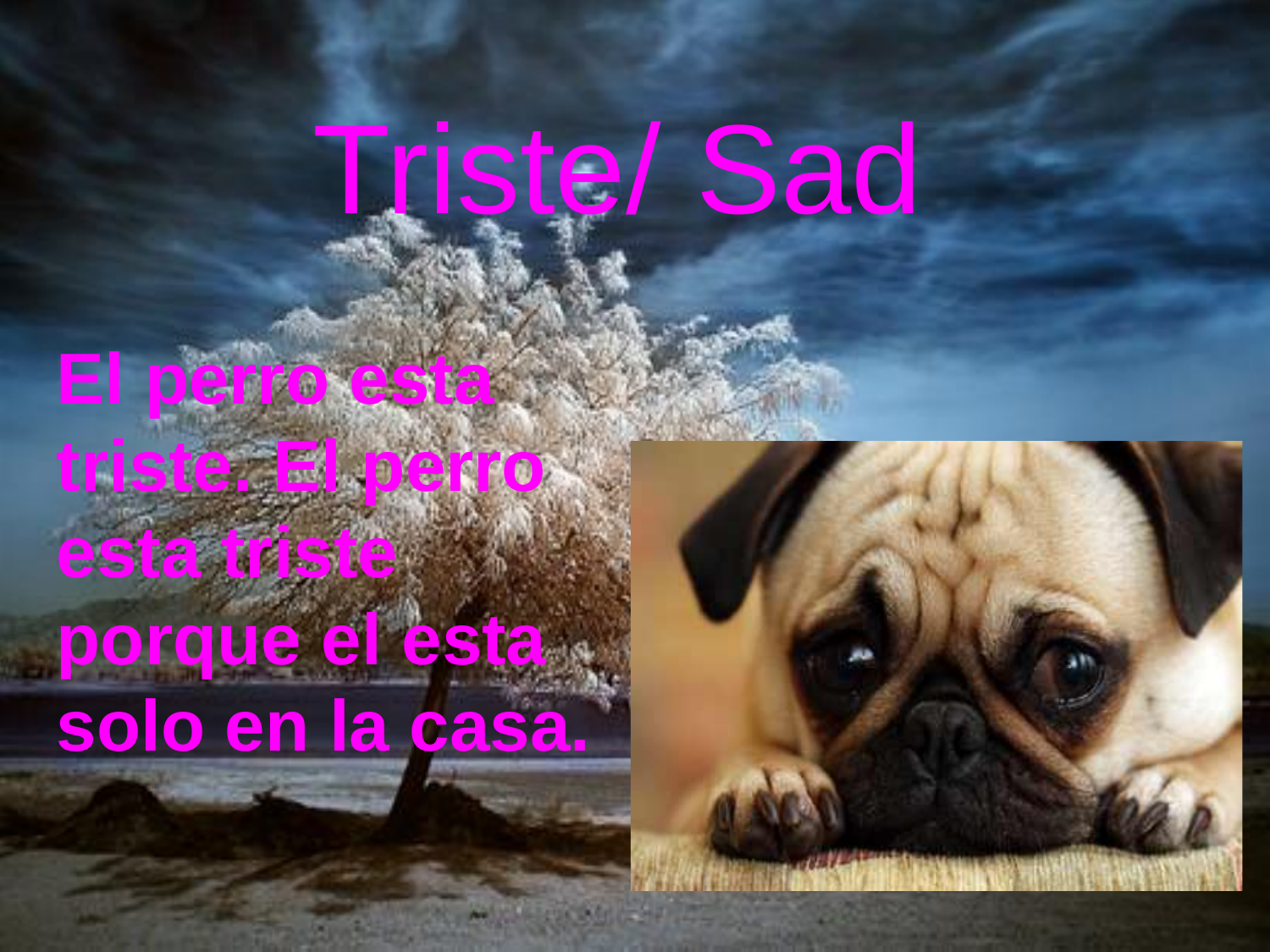

#
Triste/ Sad

El perro esta triste. El perro esta triste porque el esta solo en la casa.